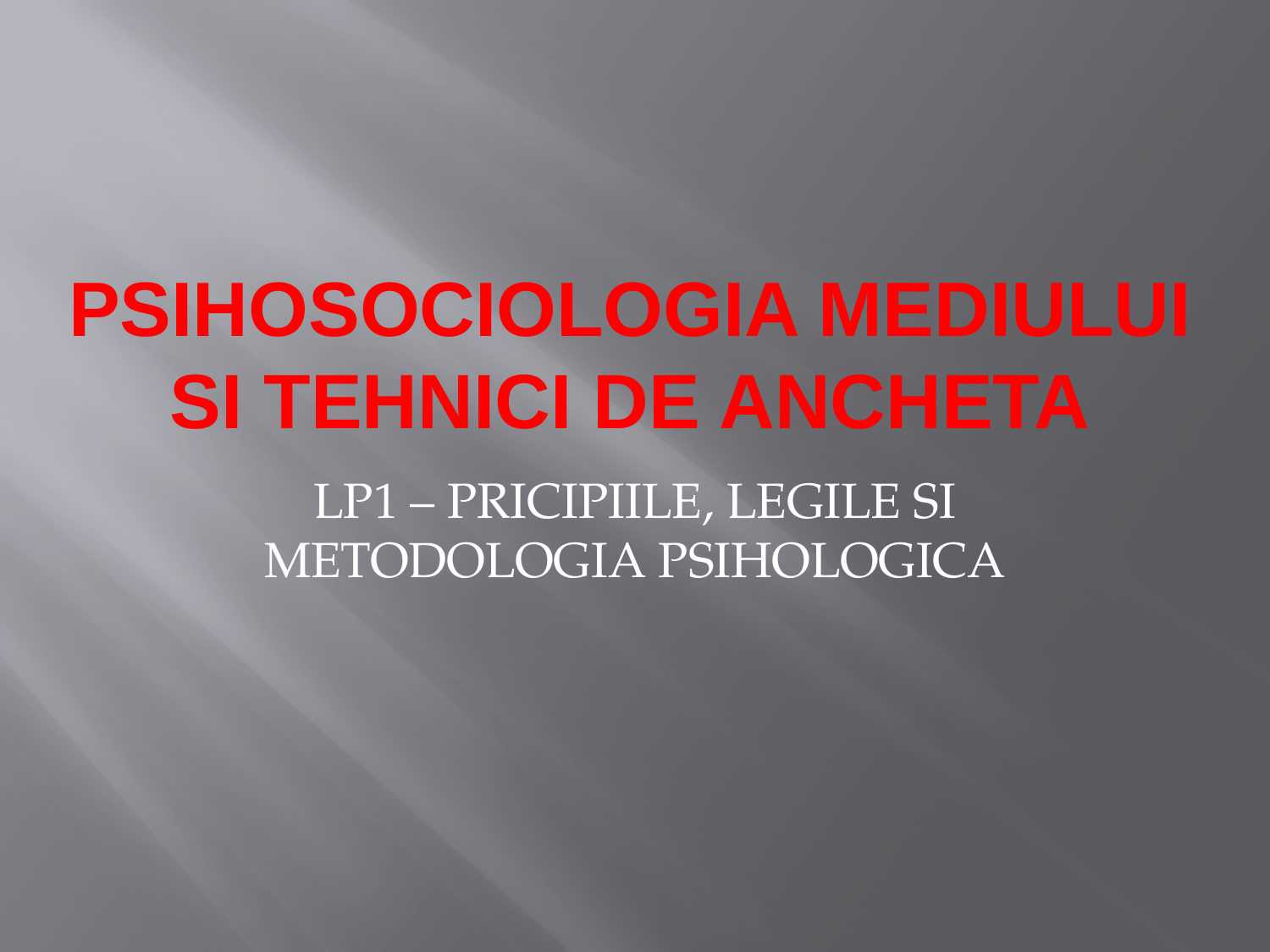

# PSIHOSOCIOLOGIA MEDIULUI SI TEHNICI DE ANCHETA
LP1 – PRICIPIILE, LEGILE SI METODOLOGIA PSIHOLOGICA